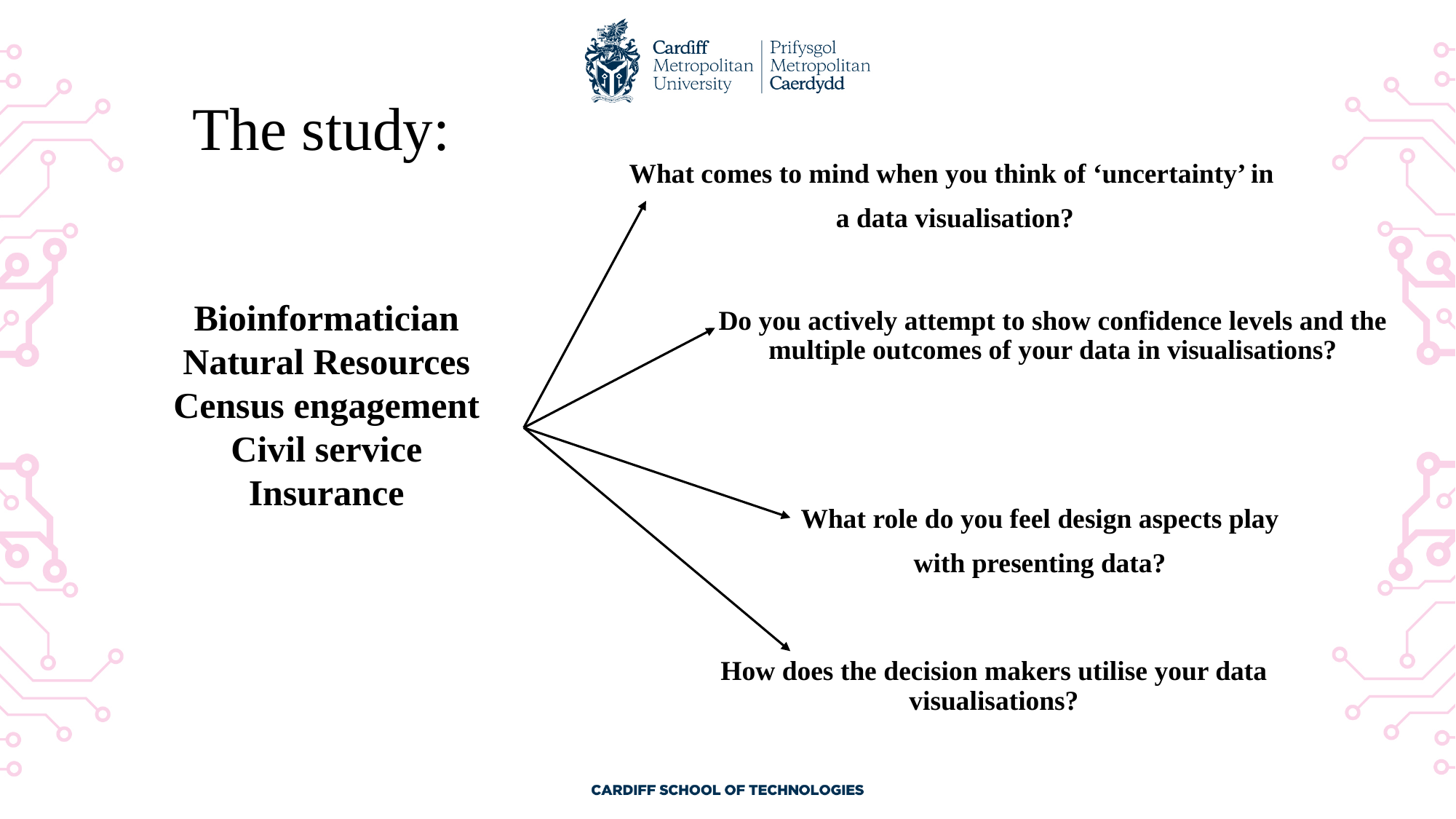

# The study:
What comes to mind when you think of ‘uncertainty’ in
a data visualisation?
Bioinformatician
Natural Resources
Census engagement
Civil service
Insurance
Do you actively attempt to show confidence levels and the multiple outcomes of your data in visualisations?
What role do you feel design aspects play
with presenting data?
How does the decision makers utilise your data visualisations?